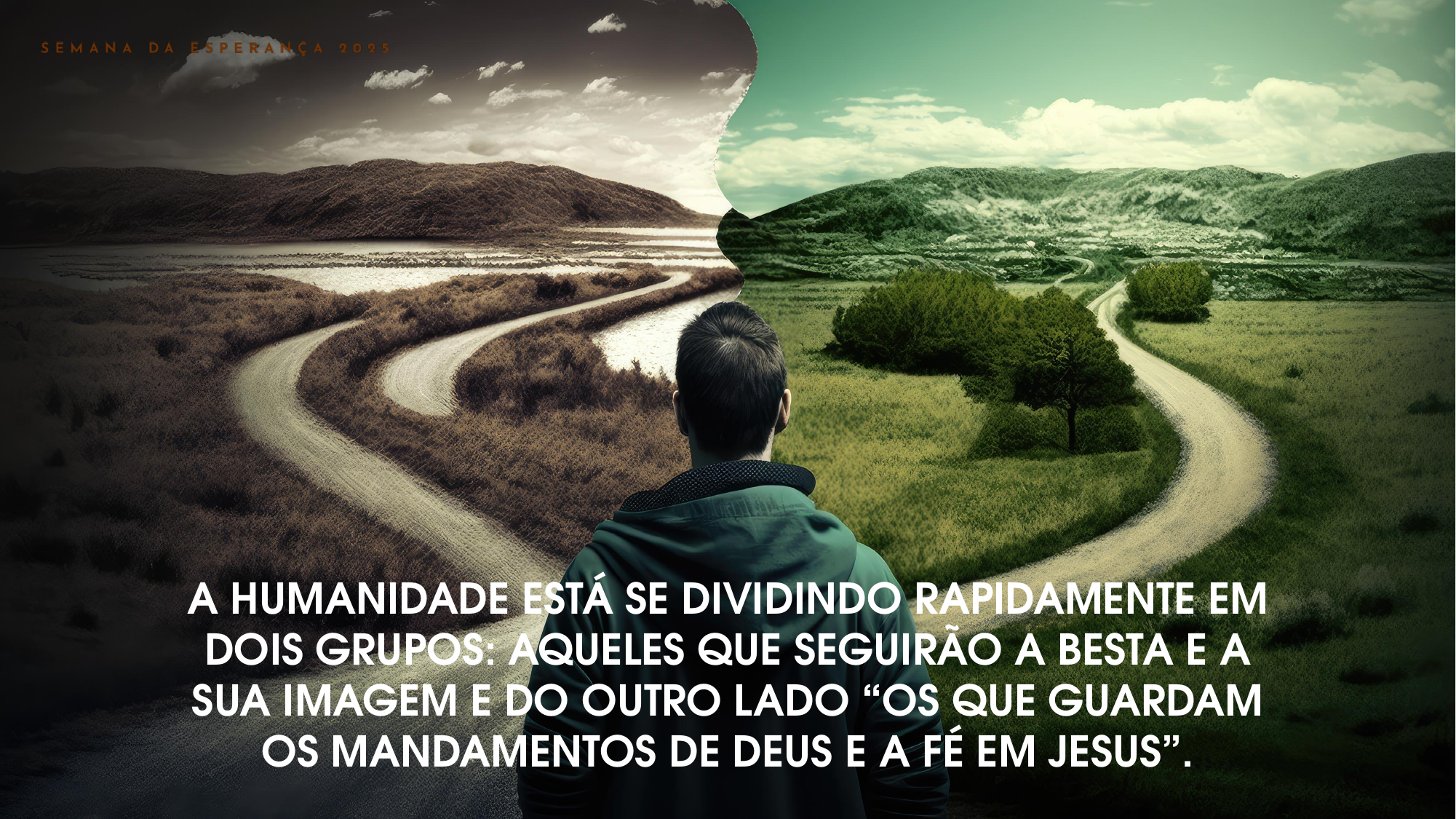

A HUMANIDADE ESTÁ SE DIVIDINDO RAPIDAMENTE EM DOIS GRUPOS: AQUELES QUE SEGUIRÃO A BESTA E A SUA IMAGEM E DO OUTRO LADO “OS QUE GUARDAM OS MANDAMENTOS DE DEUS E A FÉ EM JESUS”.